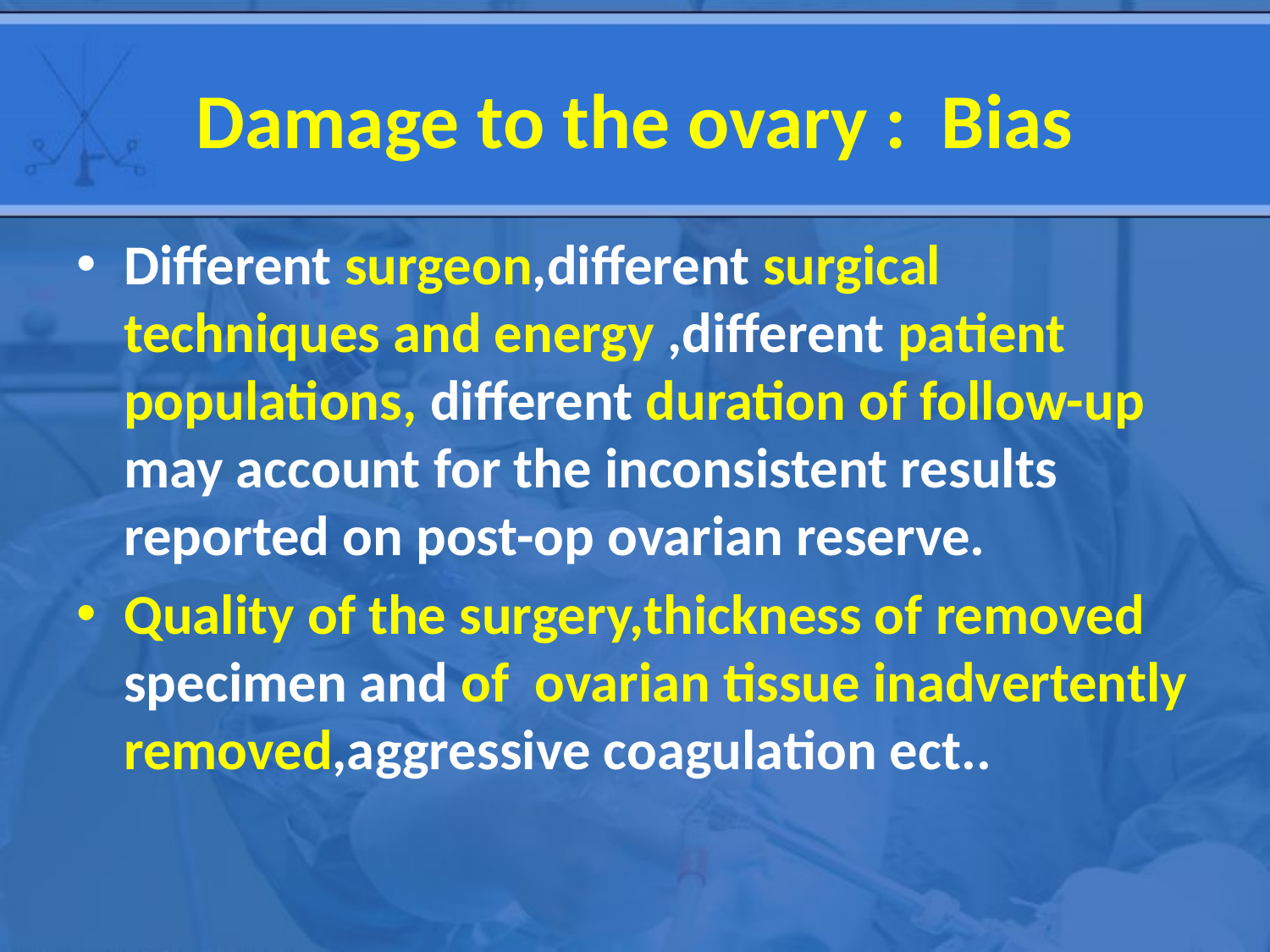

# Damage to the ovary :  Bias
Different surgeon,different surgical techniques and energy ,different patient populations, different duration of follow-up may account for the inconsistent results reported on post-op ovarian reserve.
Quality of the surgery,thickness of removed specimen and of  ovarian tissue inadvertently removed,aggressive coagulation ect..